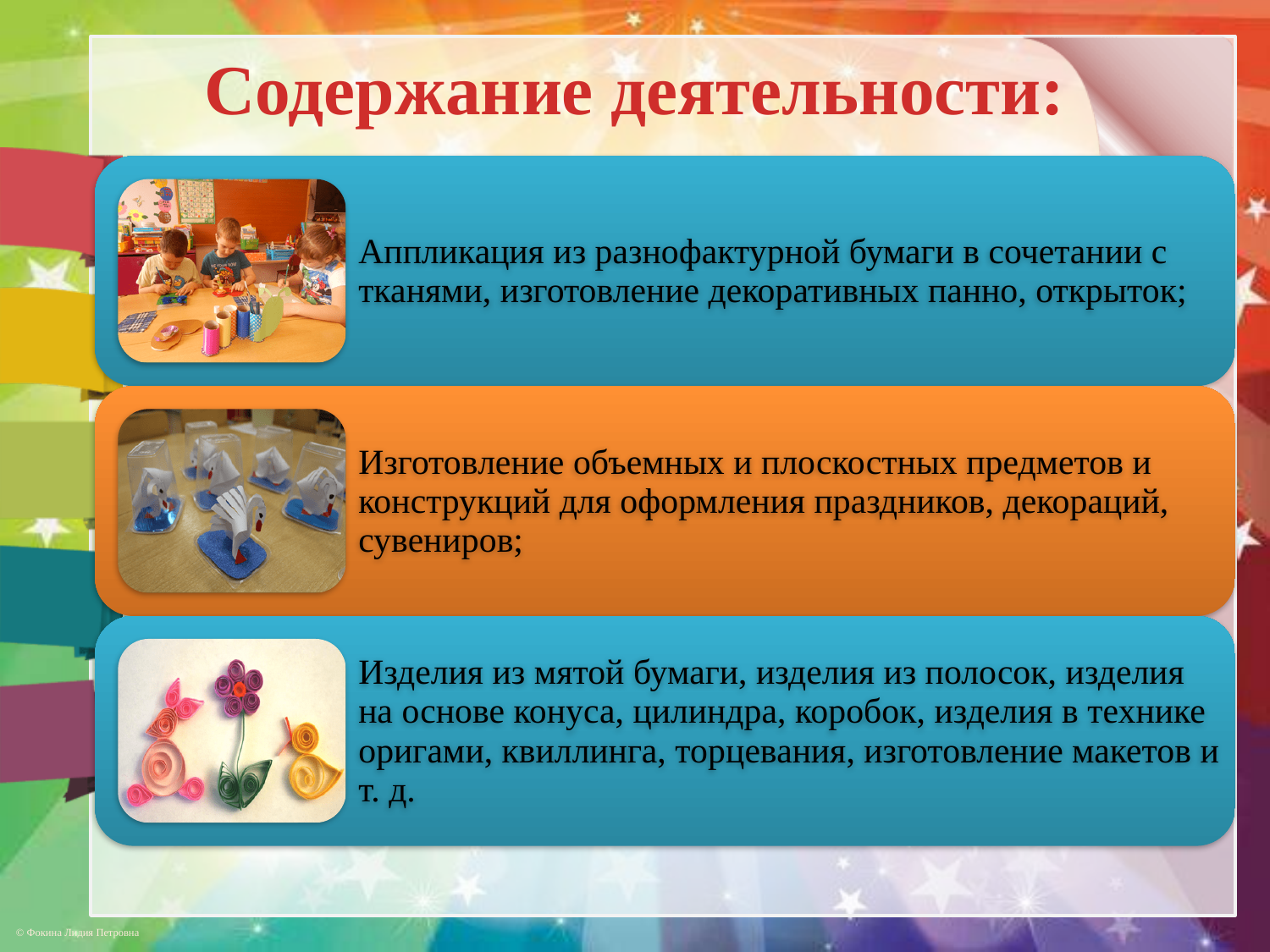

# Содержание деятельности:
Аппликация из разнофактурной бумаги в сочетании с тканями, изготовление декоративных панно, открыток;
Изготовление объемных и плоскостных предметов и конструкций для оформления праздников, декораций, сувениров;
Изделия из мятой бумаги, изделия из полосок, изделия на основе конуса, цилиндра, коробок, изделия в технике оригами, квиллинга, торцевания, изготовление макетов и т. д.